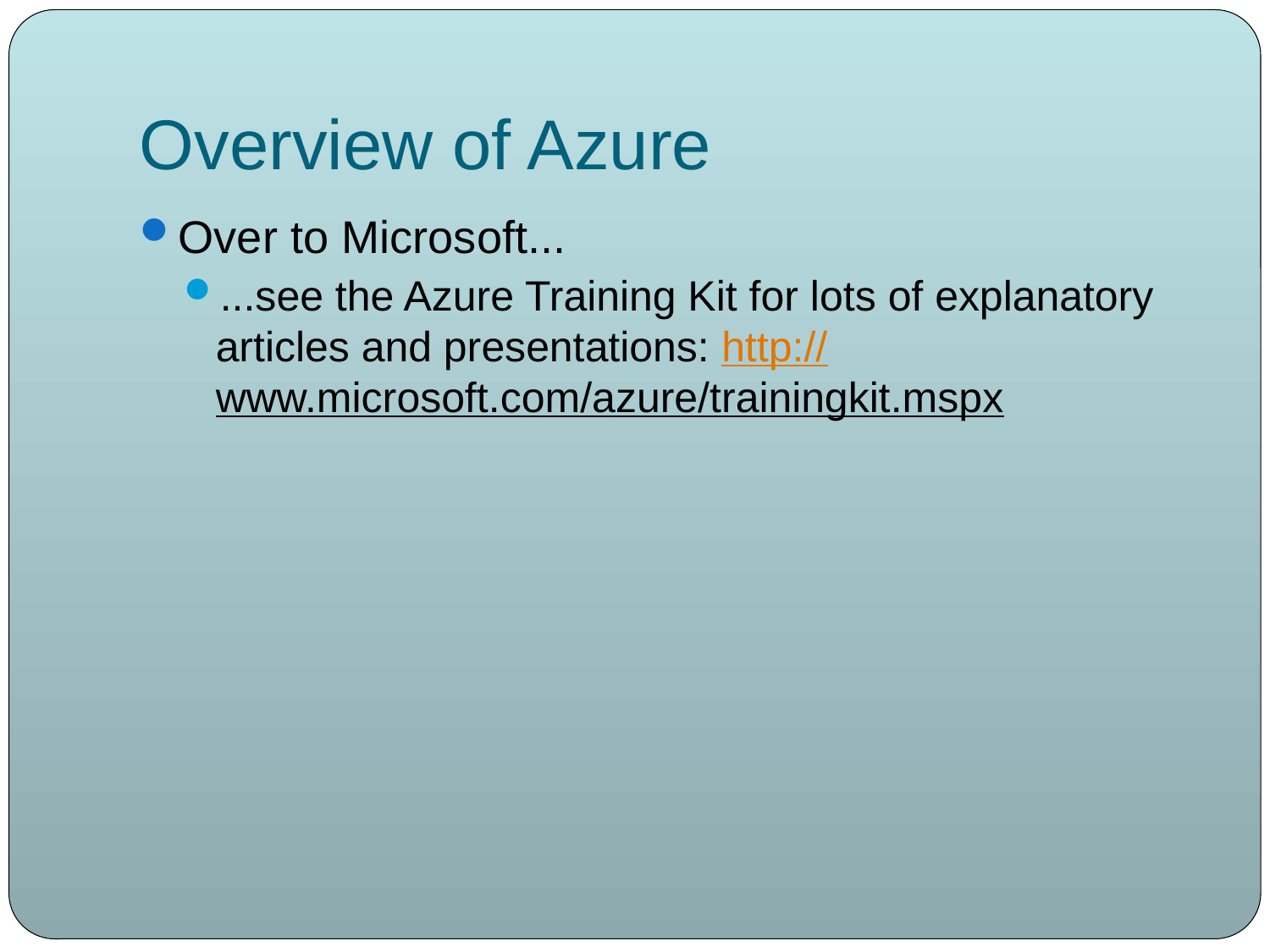

# Overview of Azure
Over to Microsoft...
...see the Azure Training Kit for lots of explanatory articles and presentations: http://www.microsoft.com/azure/trainingkit.mspx